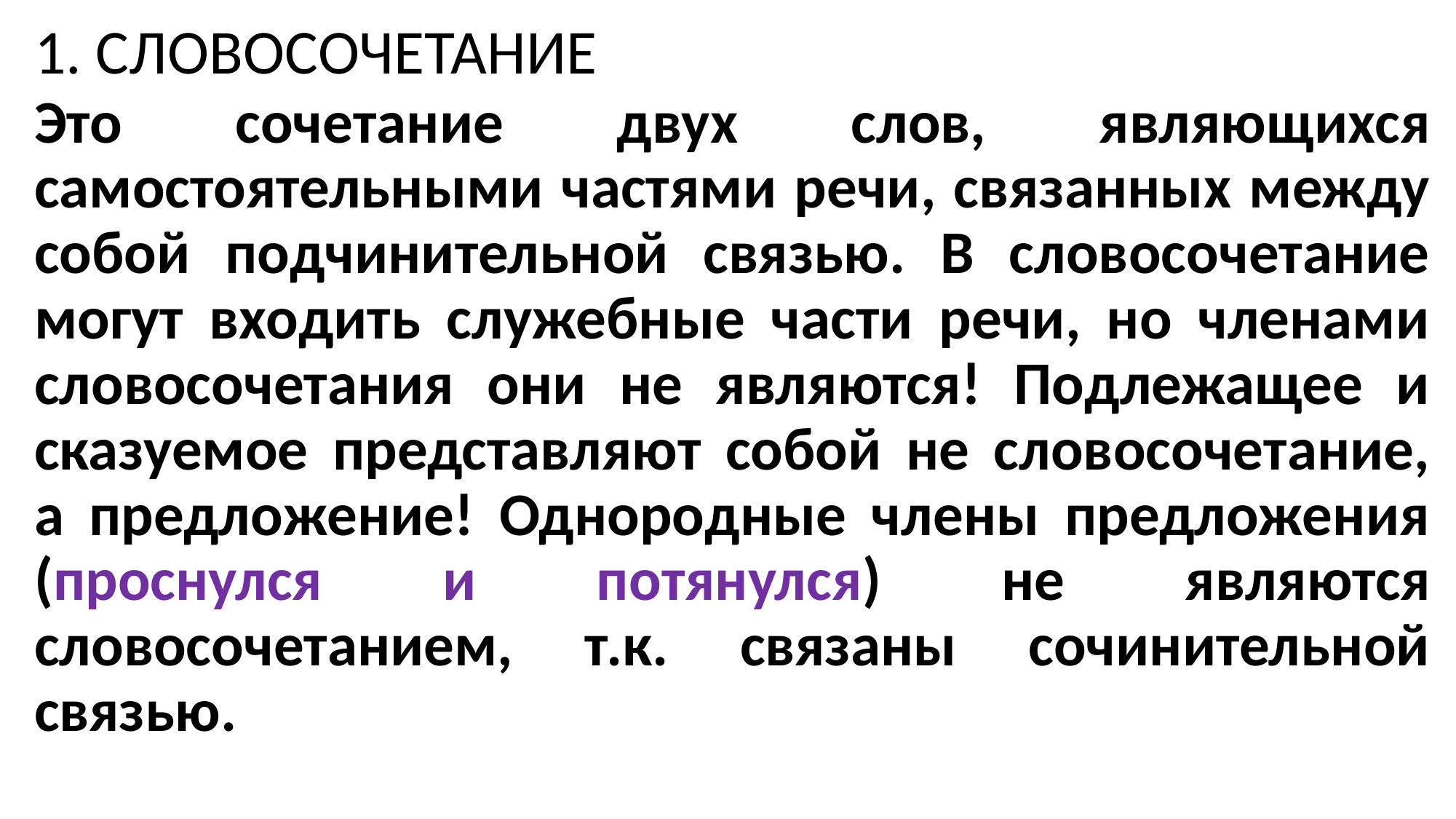

# 1. СЛОВОСОЧЕТАНИЕ
Это сочетание двух слов, являющихся самостоятельными частями речи, связанных между собой подчинительной связью. В словосочетание могут входить служебные части речи, но членами словосочетания они не являются! Подлежащее и сказуемое представляют собой не словосочетание, а предложение! Однородные члены предложения (проснулся и потянулся) не являются словосочетанием, т.к. связаны сочинительной связью.